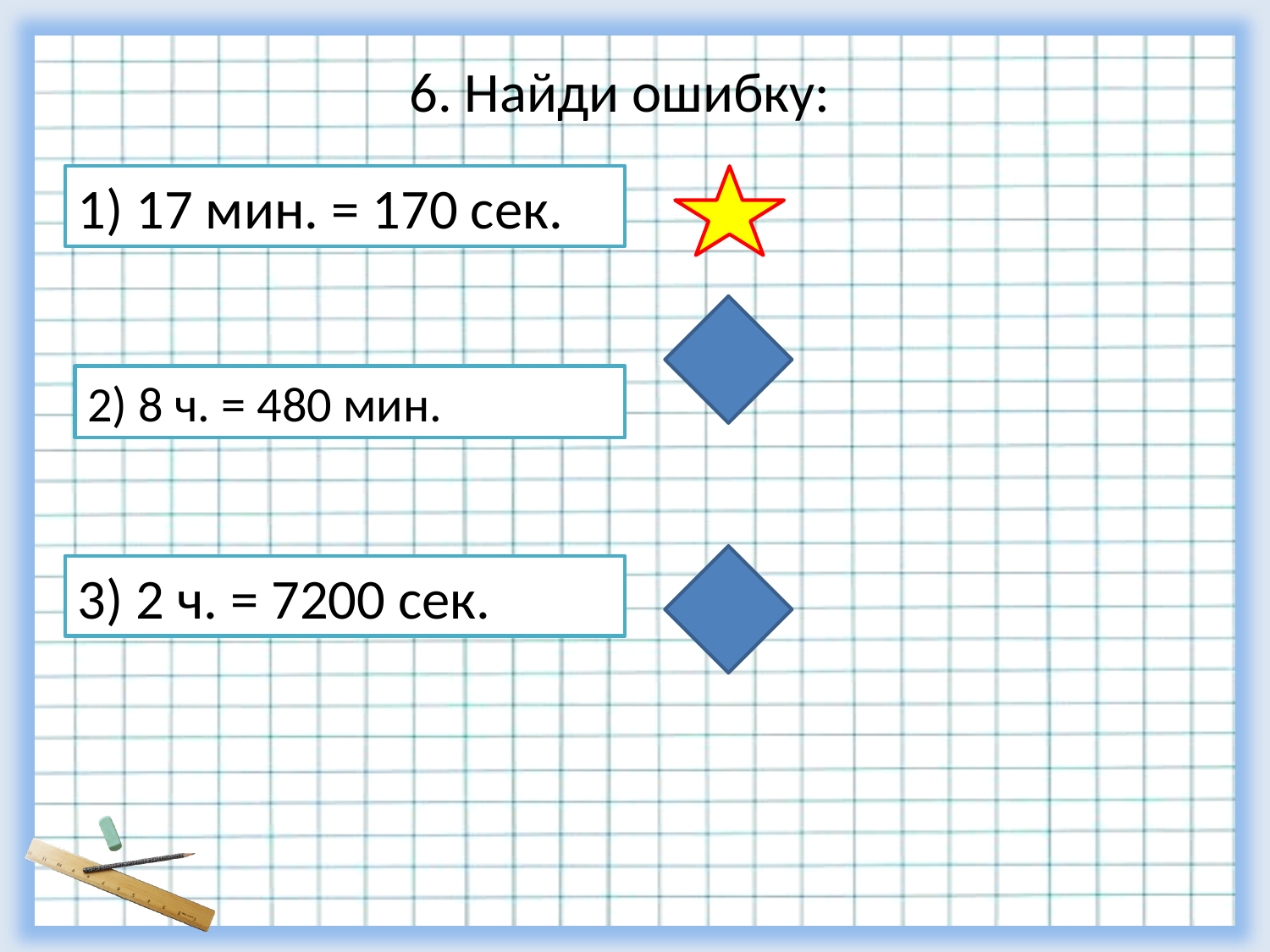

6. Найди ошибку:
1) 17 мин. = 170 сек.

2) 8 ч. = 480 мин.

3) 2 ч. = 7200 сек.